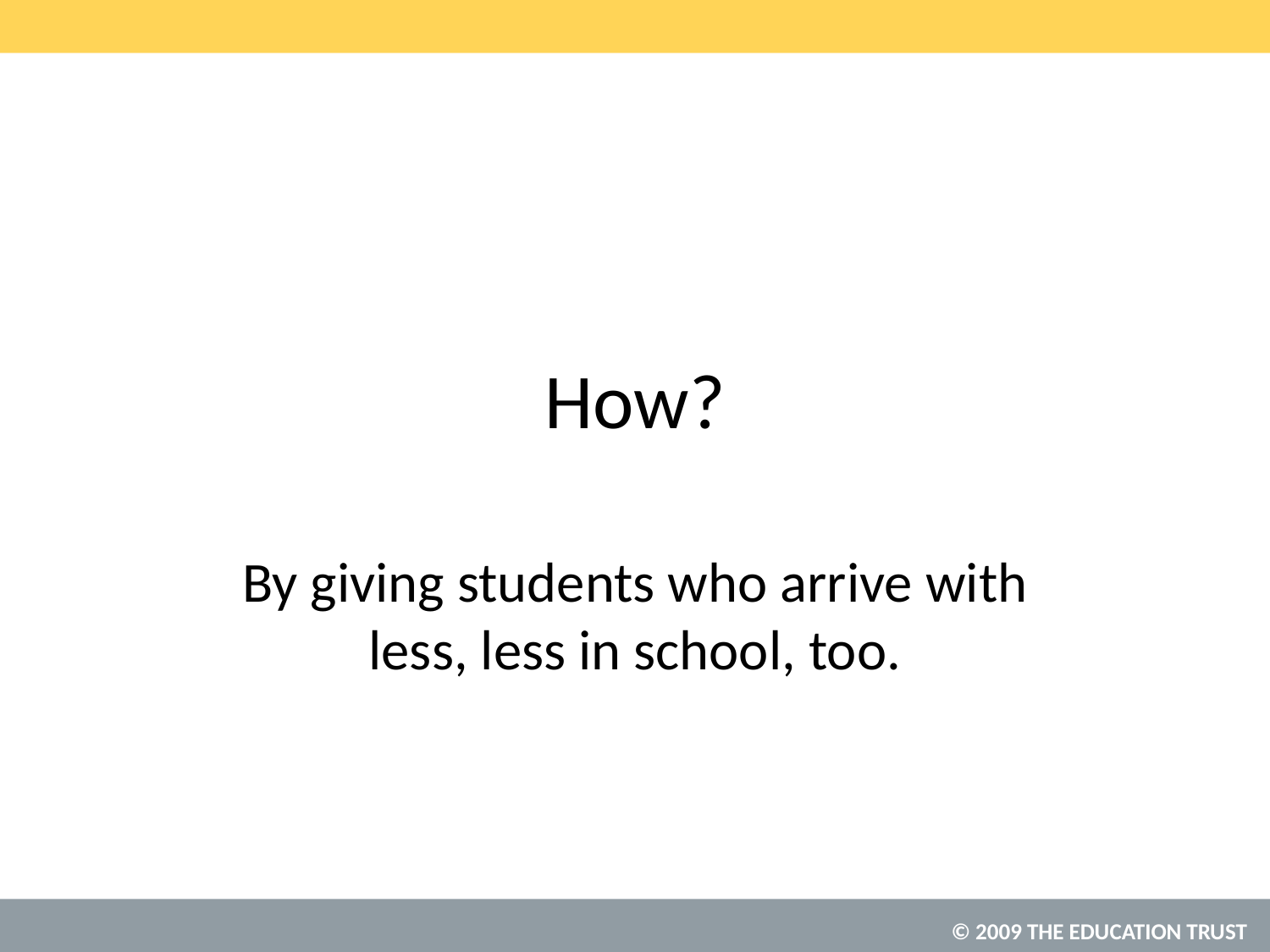

# How?
By giving students who arrive with less, less in school, too.